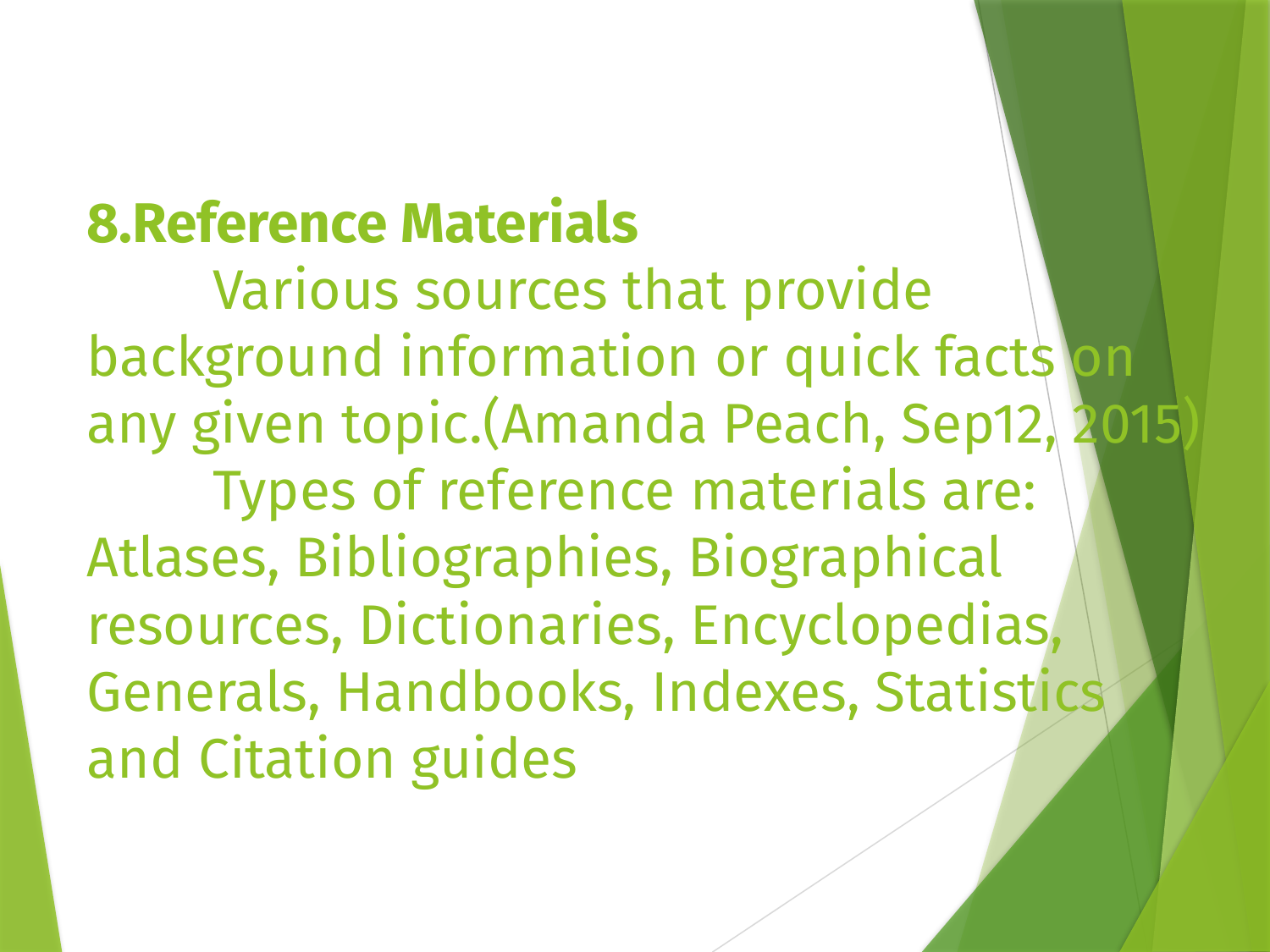

# 8.Reference Materials Various sources that provide background information or quick facts on any given topic.(Amanda Peach, Sep12, 2015) Types of reference materials are: Atlases, Bibliographies, Biographical resources, Dictionaries, Encyclopedias, Generals, Handbooks, Indexes, Statistics and Citation guides